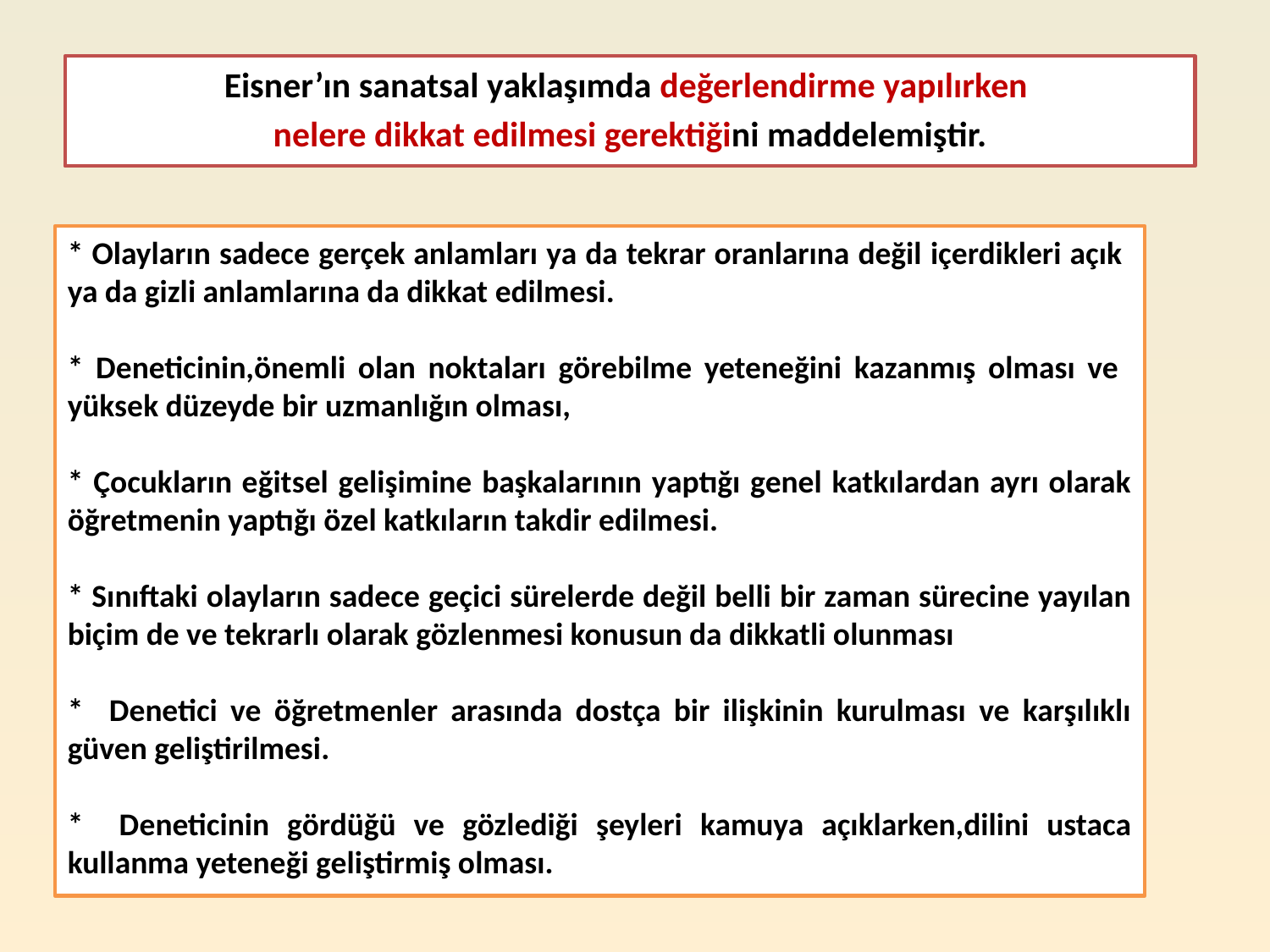

Eisner’ın sanatsal yaklaşımda değerlendirme yapılırken
nelere dikkat edilmesi gerektiğini maddelemiştir.

* Olayların sadece gerçek anlamları ya da tekrar oranlarına değil içerdikleri açık  ya da gizli anlamlarına da dikkat edilmesi.

* Deneticinin,önemli olan noktaları görebilme yeteneğini kazanmış olması ve  yüksek düzeyde bir uzmanlığın olması,

* Çocukların eğitsel gelişimine başkalarının yaptığı genel katkılardan ayrı olarak öğretmenin yaptığı özel katkıların takdir edilmesi.

* Sınıftaki olayların sadece geçici sürelerde değil belli bir zaman sürecine yayılan biçim de ve tekrarlı olarak gözlenmesi konusun da dikkatli olunması

*  Denetici ve öğretmenler arasında dostça bir ilişkinin kurulması ve karşılıklı güven geliştirilmesi.

*  Deneticinin gördüğü ve gözlediği şeyleri kamuya açıklarken,dilini ustaca kullanma yeteneği geliştirmiş olması.